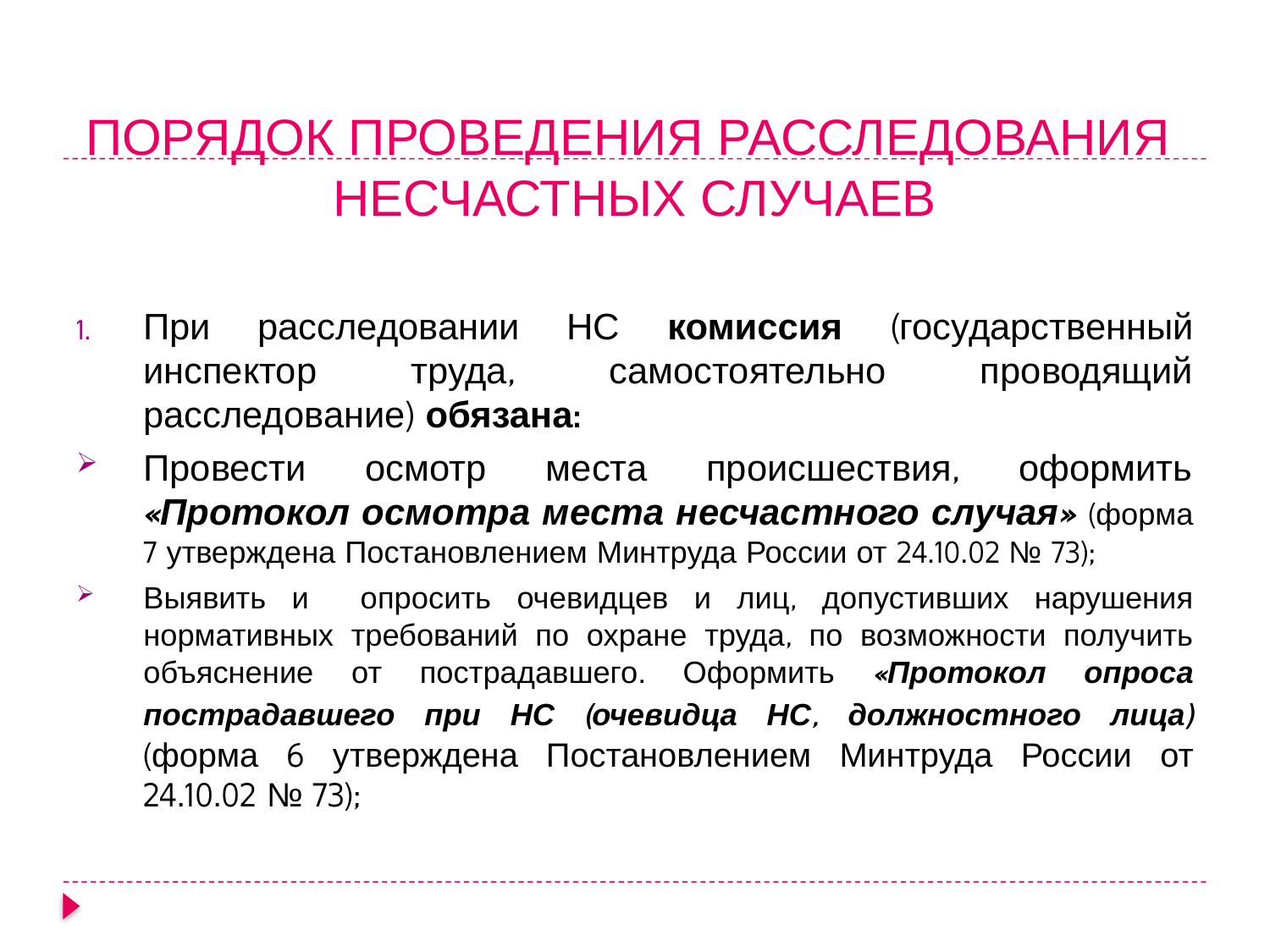

# ПОРЯДОК ПРОВЕДЕНИЯ РАССЛЕДОВАНИЯ  НЕСЧАСТНЫХ СЛУЧАЕВ
При расследовании НС комиссия (государственный инспектор труда, самостоятельно проводящий расследование) обязана:
Провести осмотр места происшествия, оформить «Протокол осмотра места несчастного случая» (форма 7 утверждена Постановлением Минтруда России от 24.10.02 № 73);
Выявить и  опросить очевидцев и лиц, допустивших нарушения нормативных требований по охране труда, по возможности получить объяснение от пострадавшего. Оформить «Протокол опроса пострадавшего при НС (очевидца НС, должностного лица) (форма 6 утверждена Постановлением Минтруда России от 24.10.02 № 73);